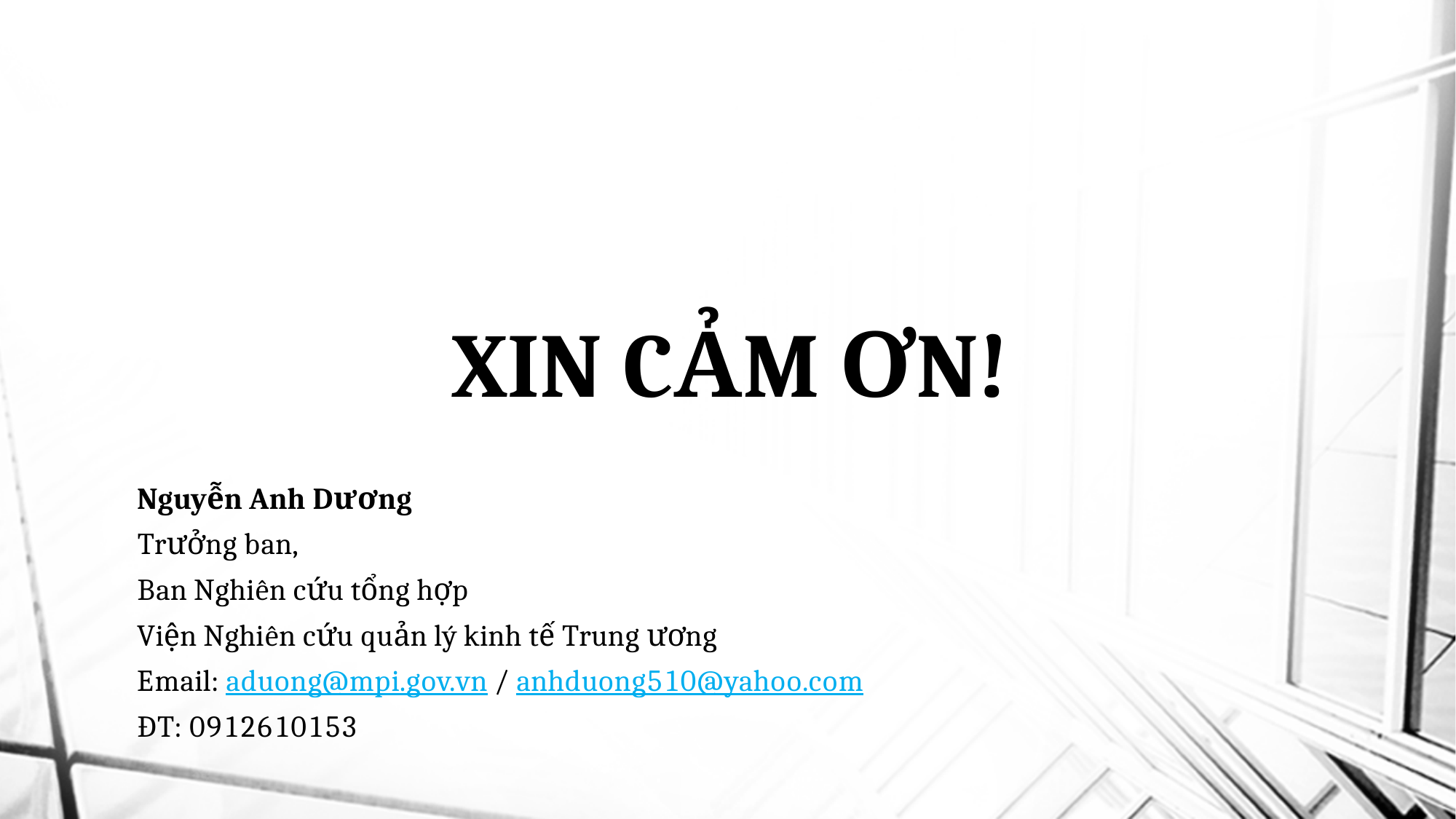

XIN CẢM ƠN!
Nguyễn Anh Dương
Trưởng ban,
Ban Nghiên cứu tổng hợp
Viện Nghiên cứu quản lý kinh tế Trung ương
Email: aduong@mpi.gov.vn / anhduong510@yahoo.com
ĐT: 0912610153